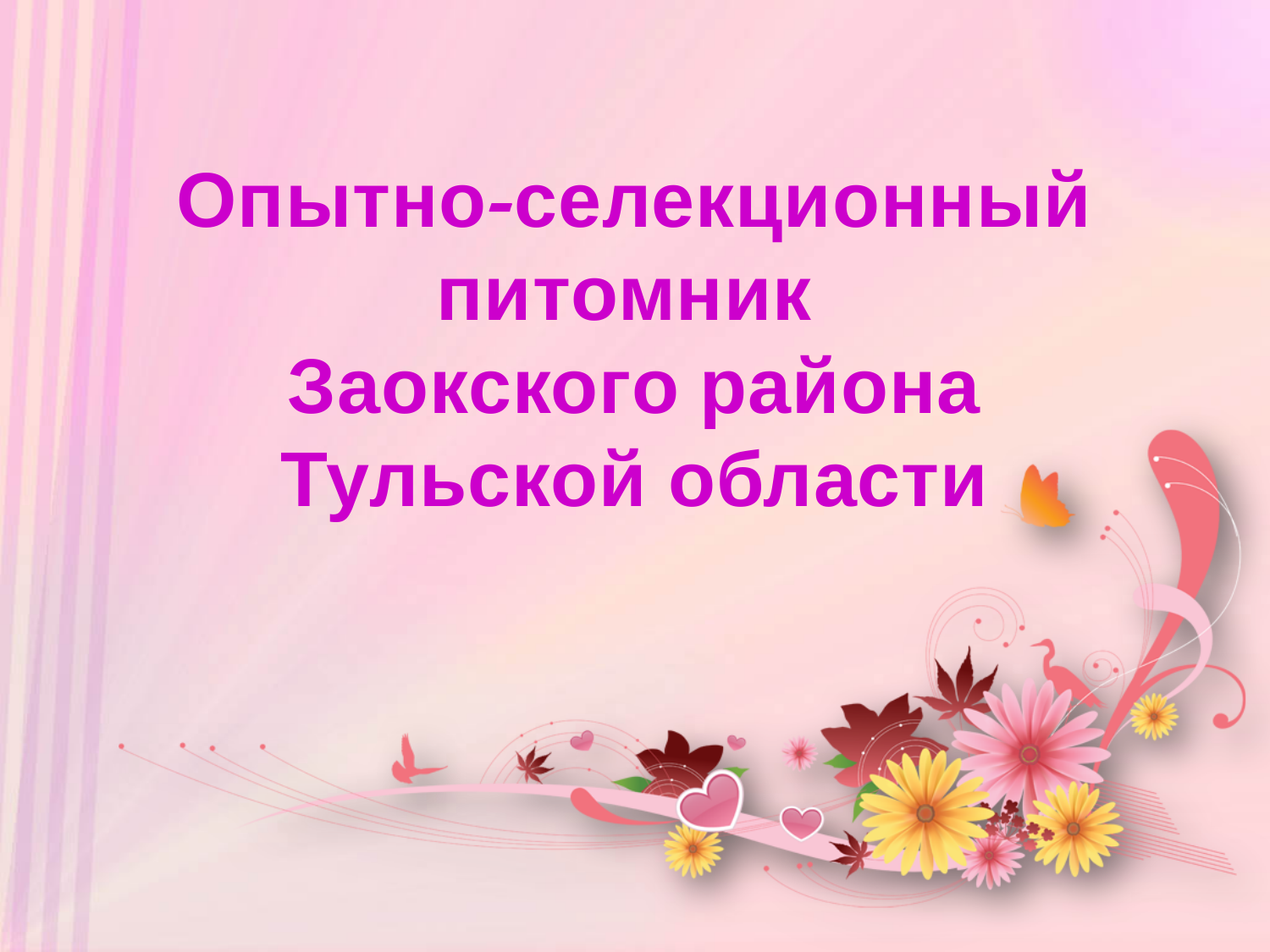

# Опытно-селекционный питомник Заокского района Тульской области